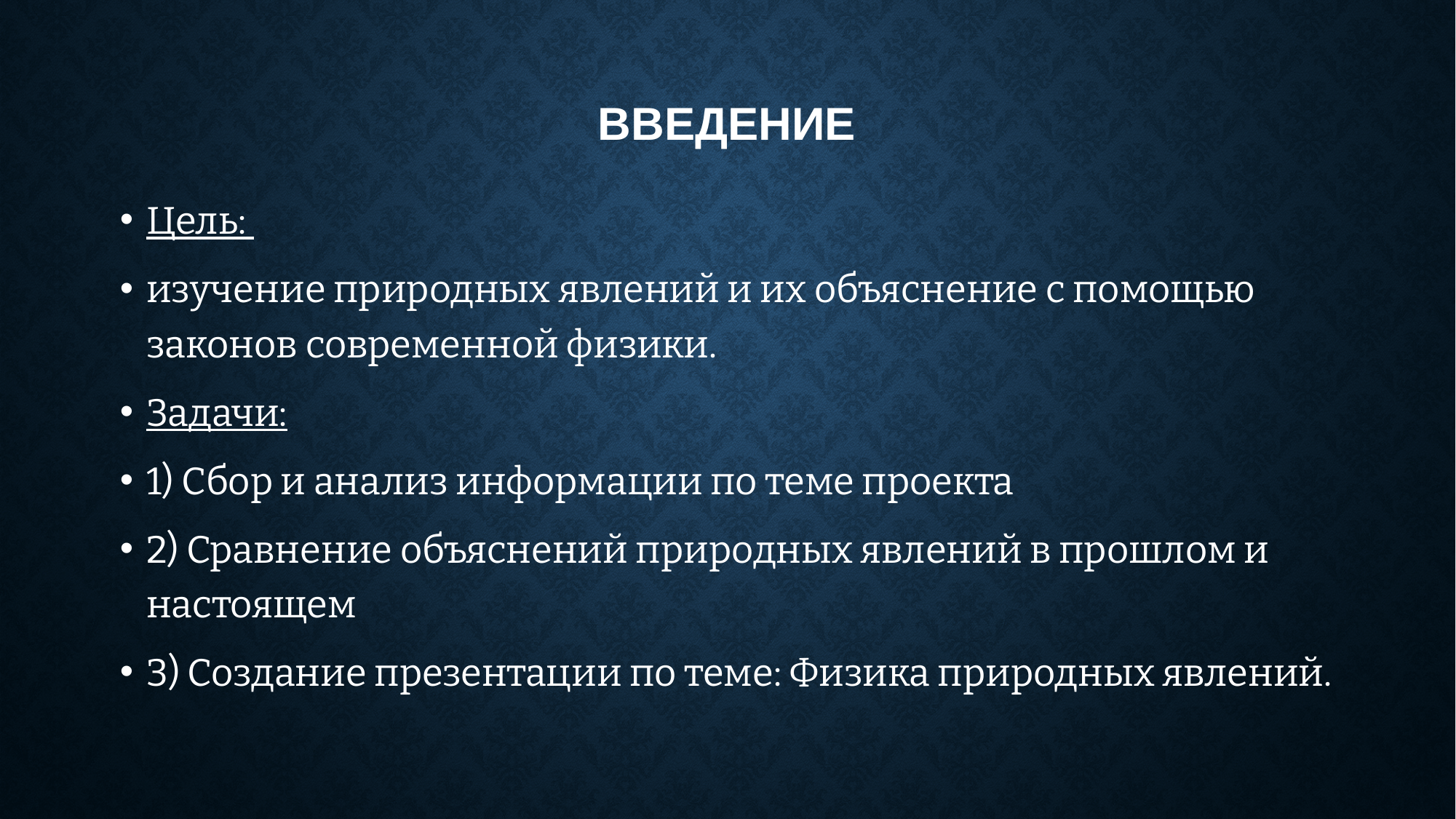

# Введение
Цель:
изучение природных явлений и их объяснение с помощью законов современной физики.
Задачи:
1) Сбор и анализ информации по теме проекта
2) Сравнение объяснений природных явлений в прошлом и настоящем
3) Создание презентации по теме: Физика природных явлений.